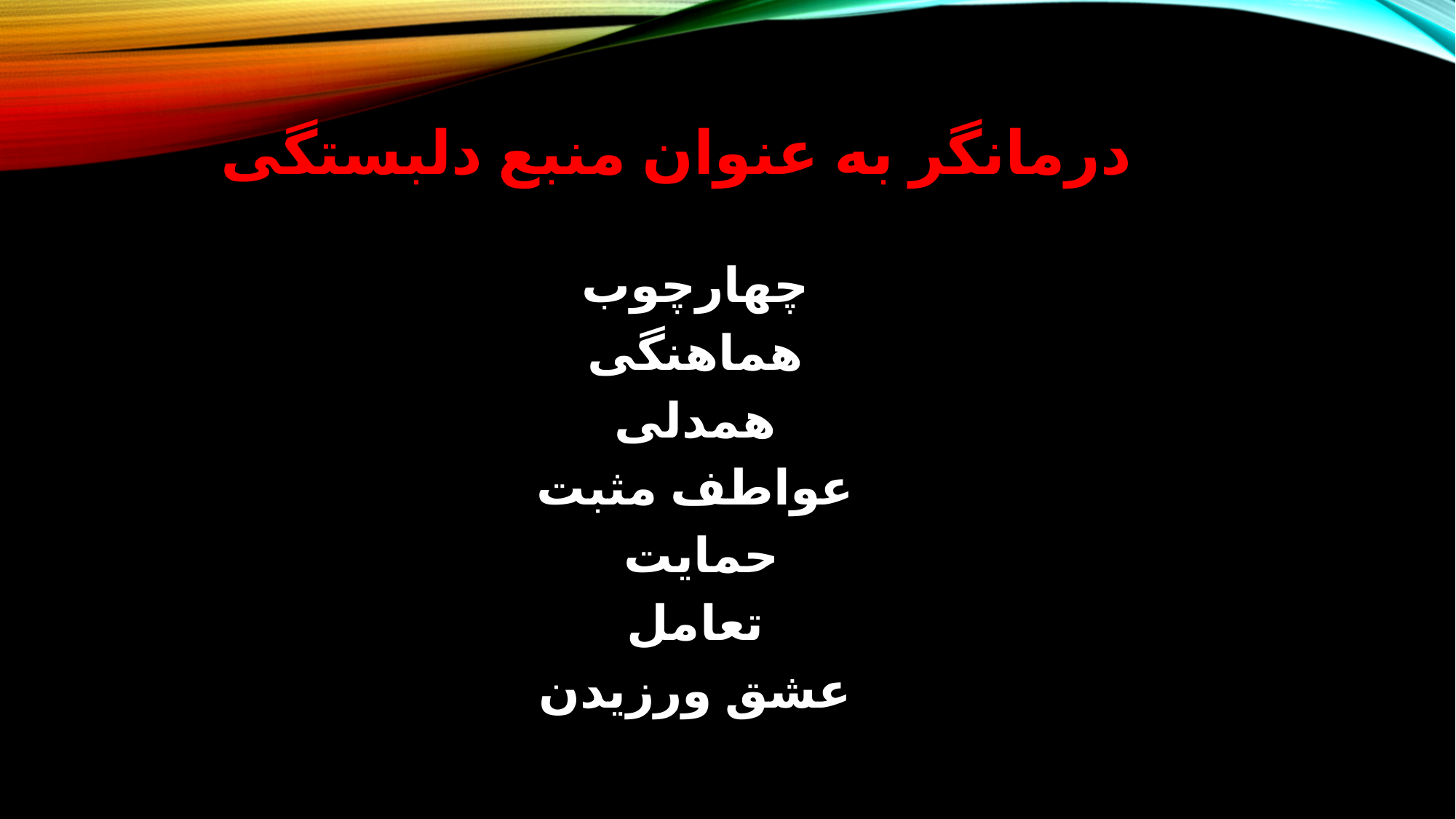

# درمانگر به عنوان منبع دلبستگی
چهارچوب
هماهنگی
همدلی
عواطف مثبت
حمایت
تعامل
عشق ورزیدن